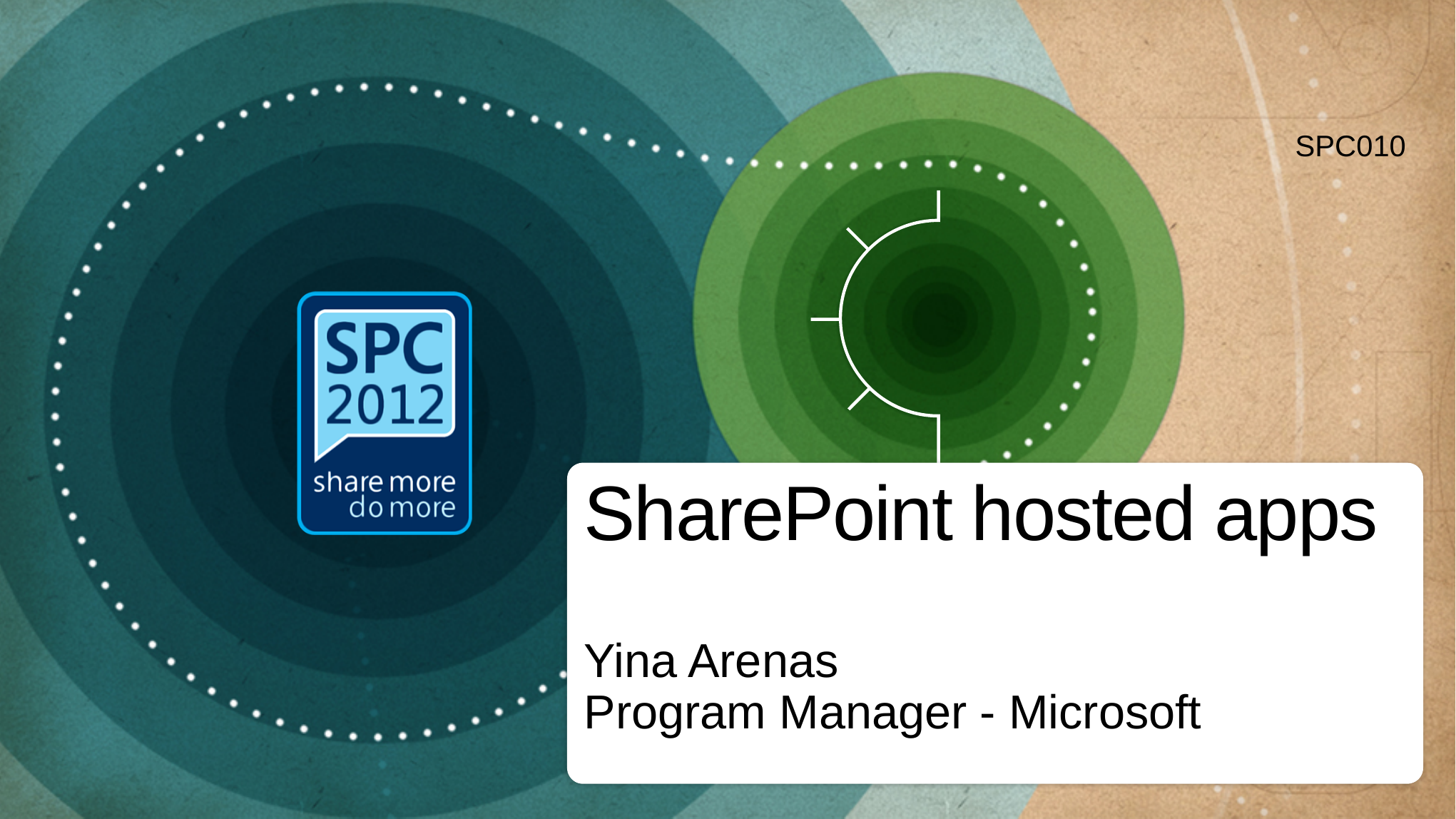

SPC010
# SharePoint hosted apps
Yina Arenas
Program Manager - Microsoft